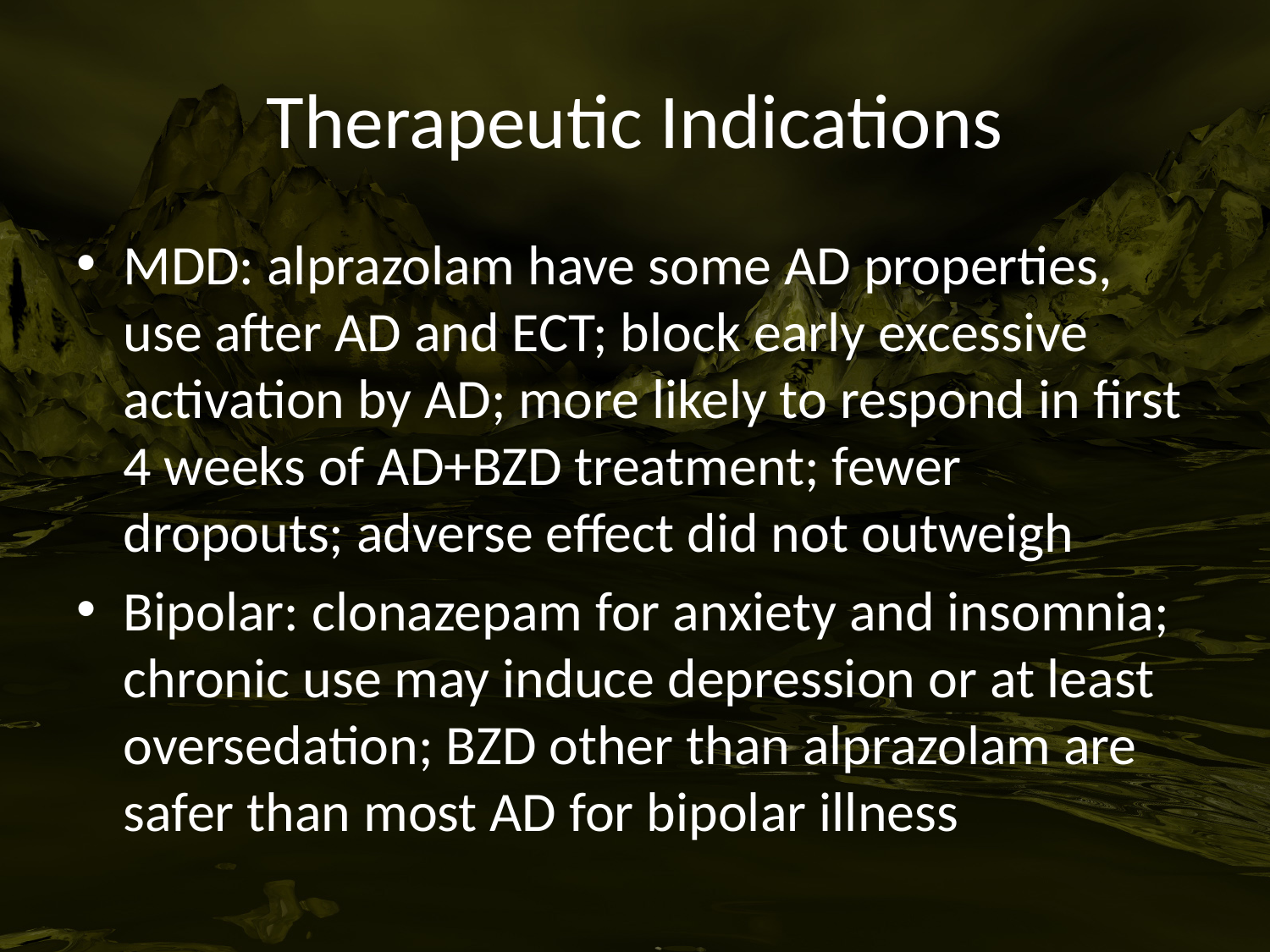

# Therapeutic Indications
MDD: alprazolam have some AD properties, use after AD and ECT; block early excessive activation by AD; more likely to respond in first 4 weeks of AD+BZD treatment; fewer dropouts; adverse effect did not outweigh
Bipolar: clonazepam for anxiety and insomnia; chronic use may induce depression or at least oversedation; BZD other than alprazolam are safer than most AD for bipolar illness